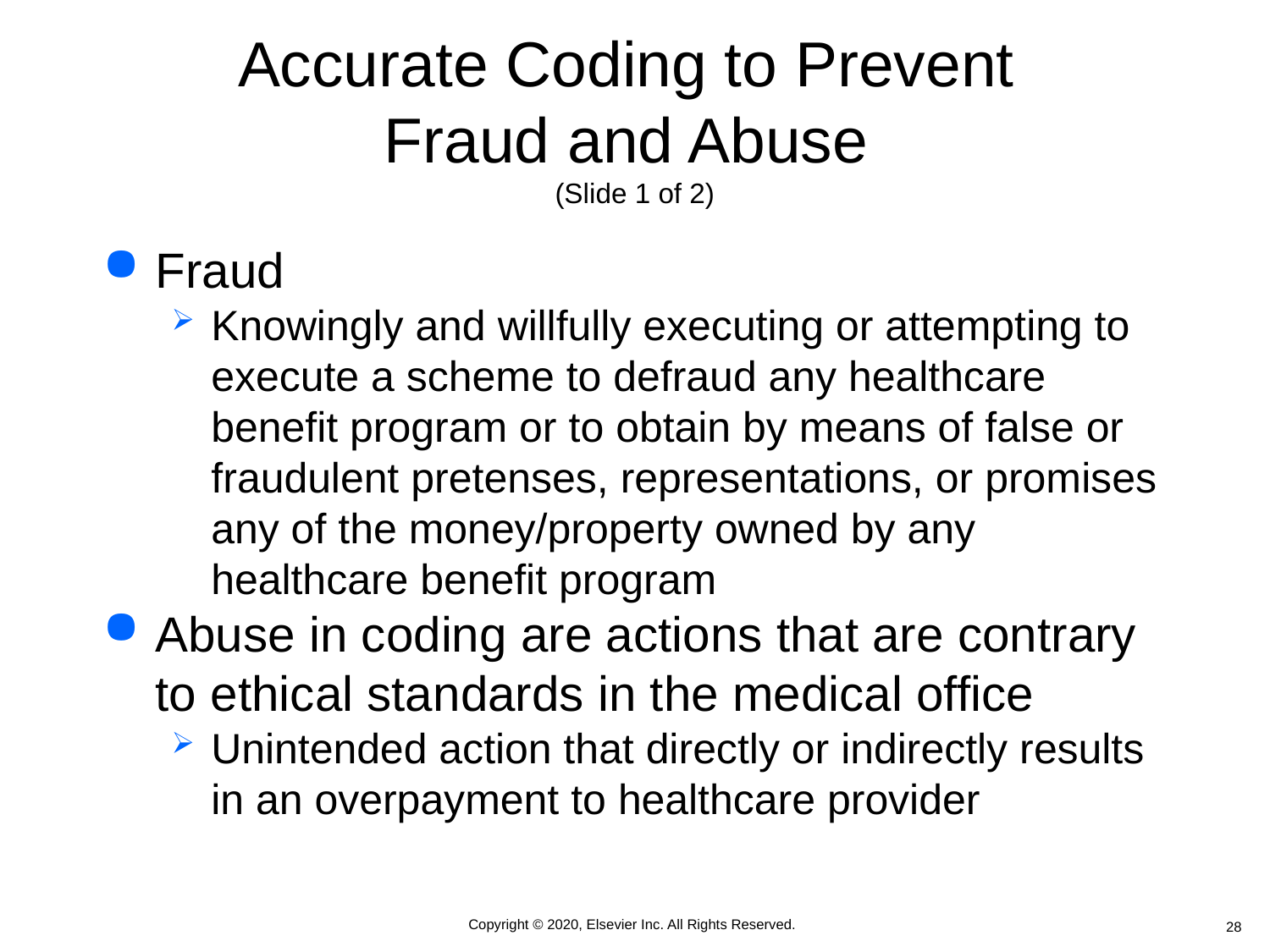

# Accurate Coding to Prevent Fraud and Abuse (Slide 1 of 2)
Fraud
Knowingly and willfully executing or attempting to execute a scheme to defraud any healthcare benefit program or to obtain by means of false or fraudulent pretenses, representations, or promises any of the money/property owned by any healthcare benefit program
Abuse in coding are actions that are contrary to ethical standards in the medical office
Unintended action that directly or indirectly results in an overpayment to healthcare provider